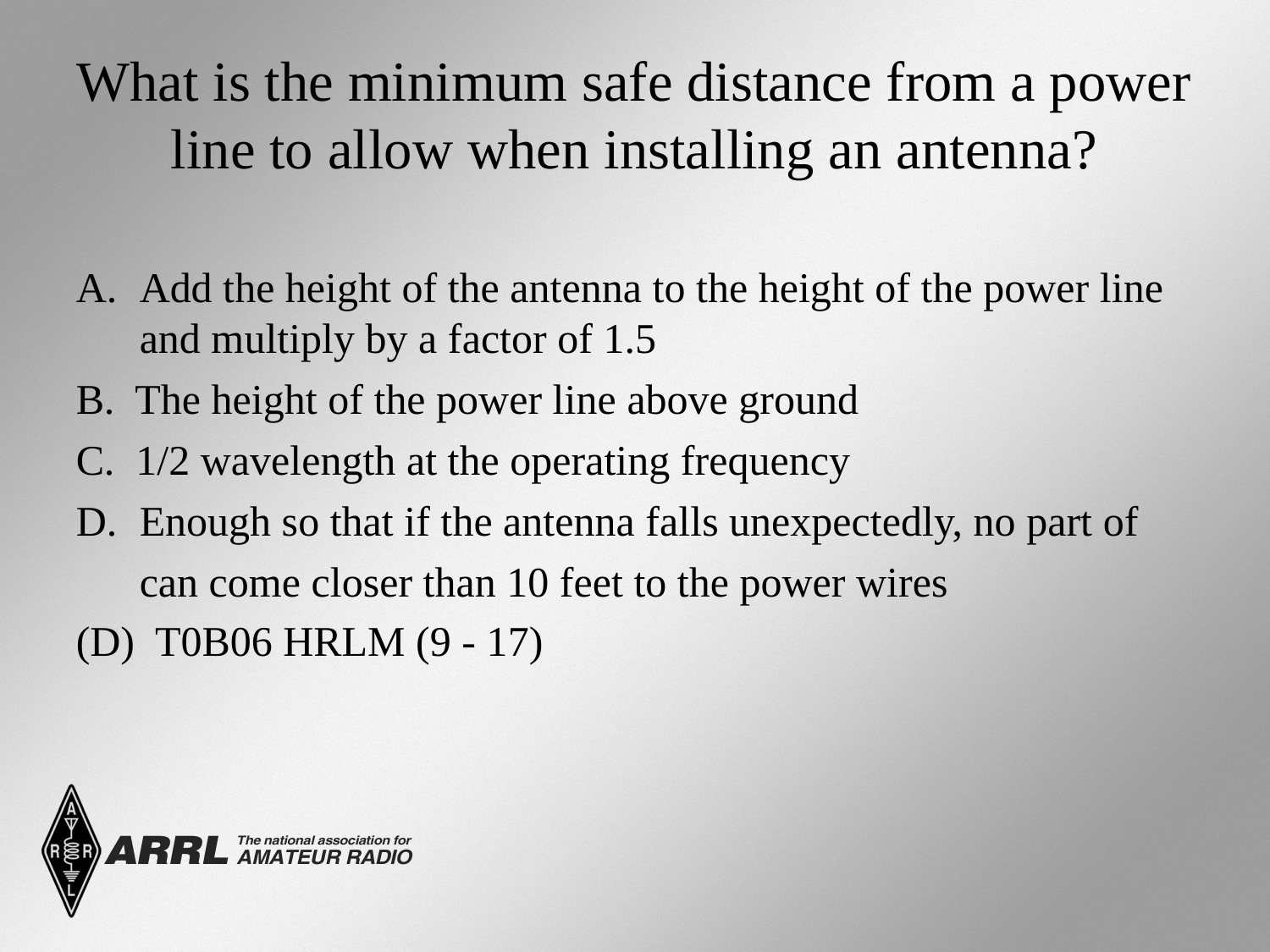

# What is the minimum safe distance from a power line to allow when installing an antenna?
Add the height of the antenna to the height of the power line and multiply by a factor of 1.5
B.  The height of the power line above ground
C.  1/2 wavelength at the operating frequency
Enough so that if the antenna falls unexpectedly, no part of
      can come closer than 10 feet to the power wires
(D)  T0B06 HRLM (9 - 17)